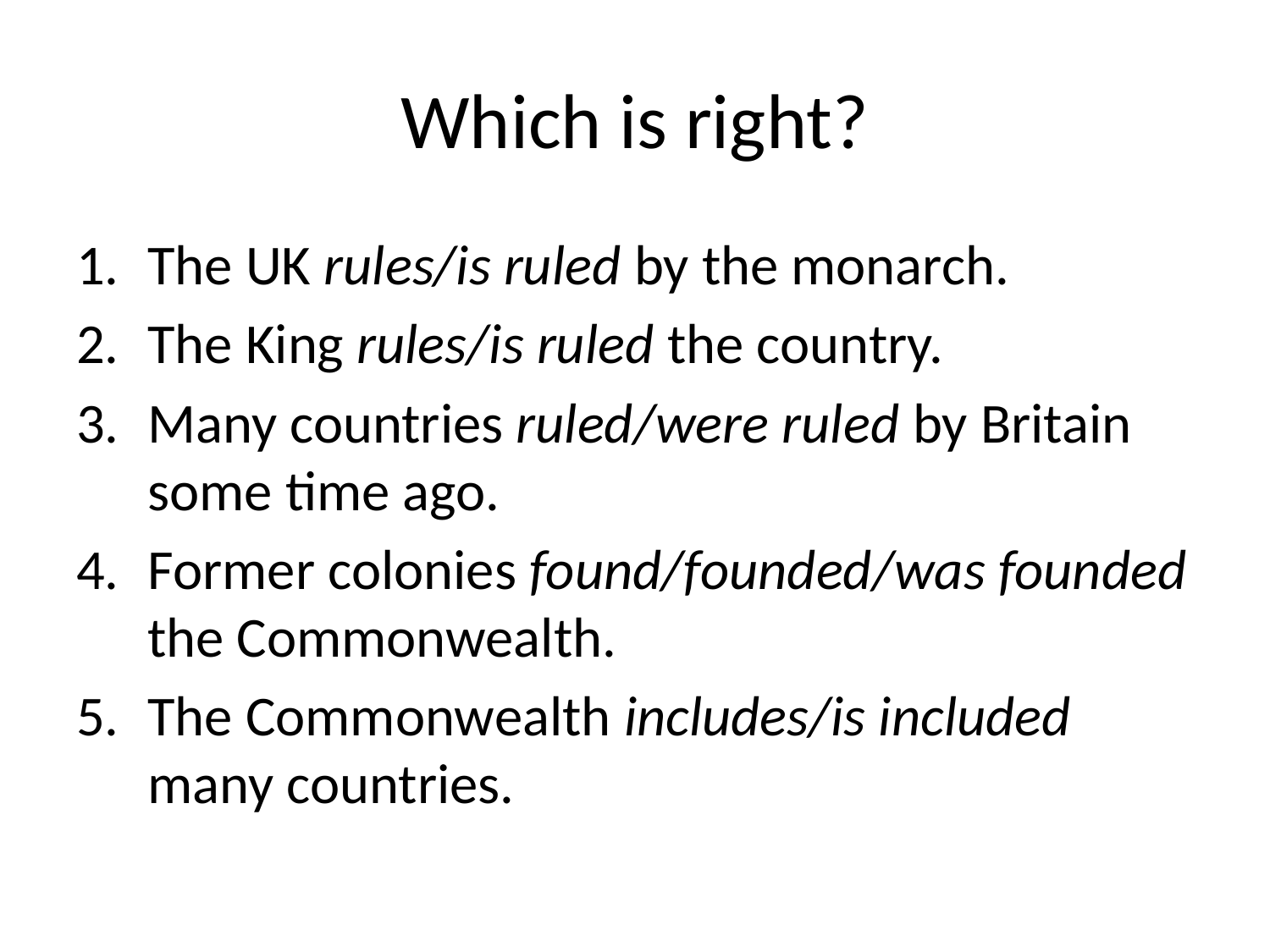

# Which is right?
The UK rules/is ruled by the monarch.
The King rules/is ruled the country.
Many countries ruled/were ruled by Britain some time ago.
Former colonies found/founded/was founded the Commonwealth.
The Commonwealth includes/is included many countries.